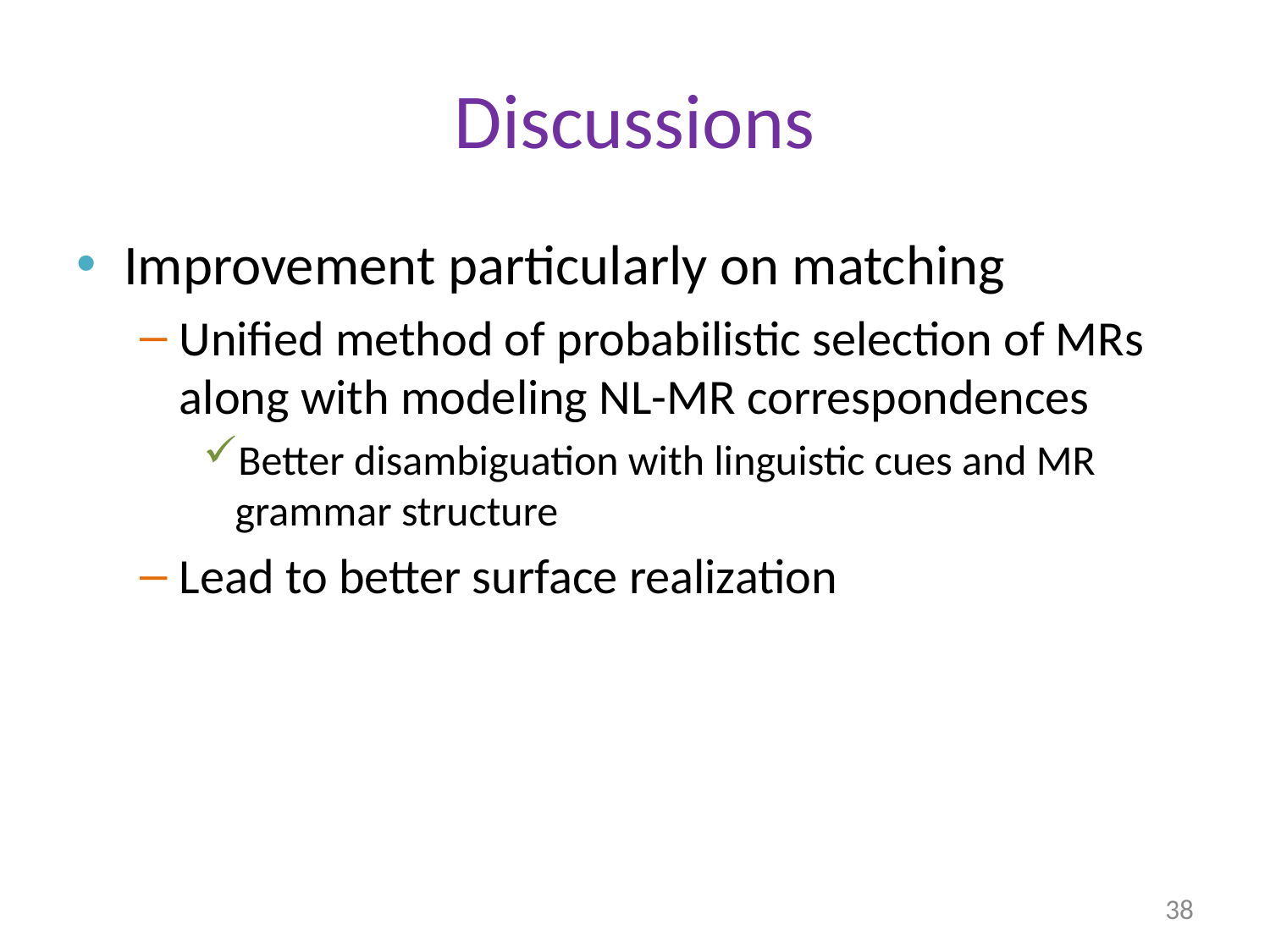

# Discussions
Improvement particularly on matching
Unified method of probabilistic selection of MRs along with modeling NL-MR correspondences
Better disambiguation with linguistic cues and MR grammar structure
Lead to better surface realization
38